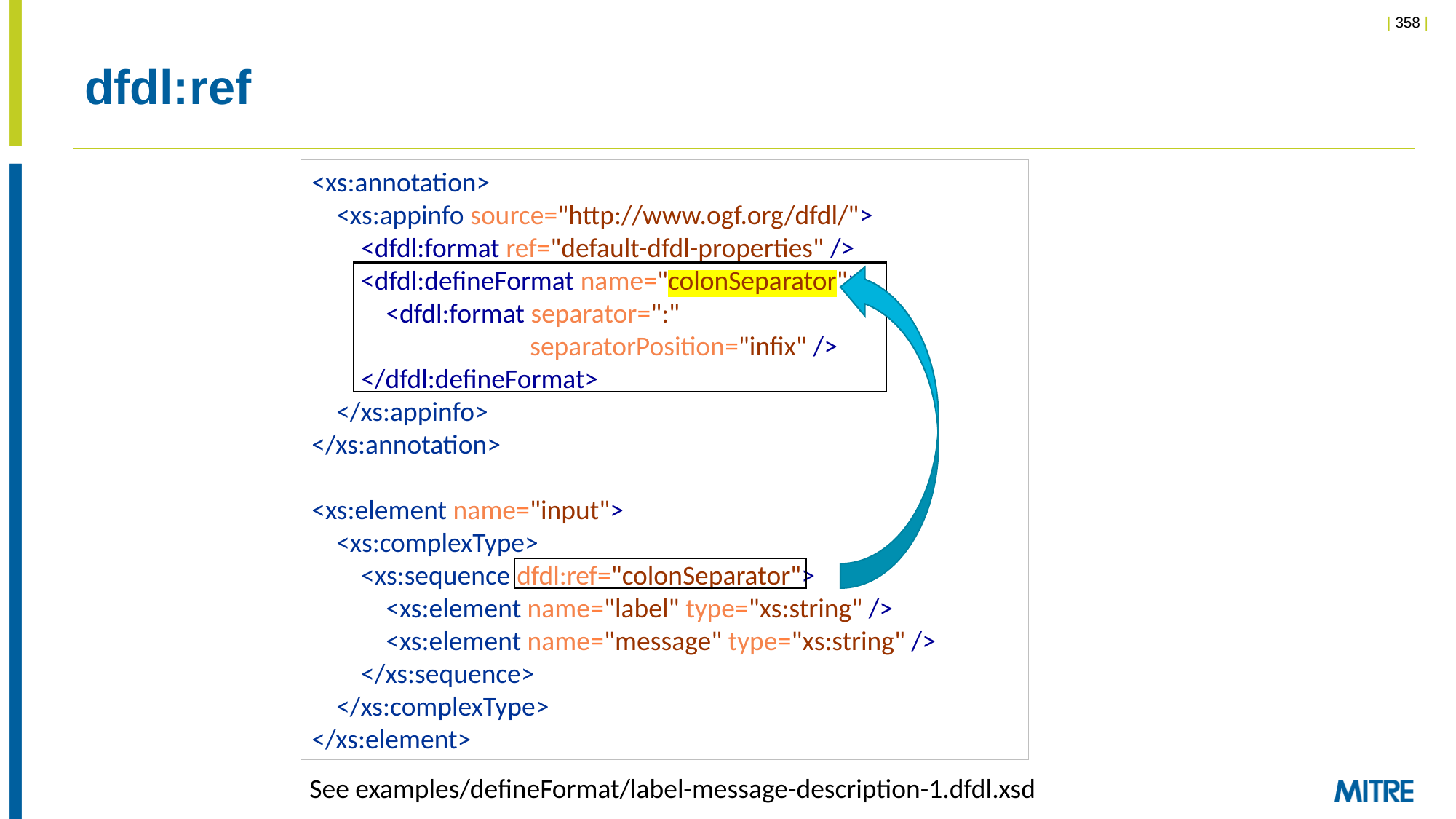

# dfdl:ref
<xs:annotation>
    <xs:appinfo source="http://www.ogf.org/dfdl/">
        <dfdl:format ref="default-dfdl-properties" />
        <dfdl:defineFormat name="colonSeparator">
            <dfdl:format separator=":"
                		separatorPosition="infix" />
        </dfdl:defineFormat>
    </xs:appinfo>
</xs:annotation>
<xs:element name="input">
    <xs:complexType>
        <xs:sequence dfdl:ref="colonSeparator">
            <xs:element name="label" type="xs:string" />
            <xs:element name="message" type="xs:string" />
        </xs:sequence>
    </xs:complexType>
</xs:element>

See examples/defineFormat/label-message-description-1.dfdl.xsd